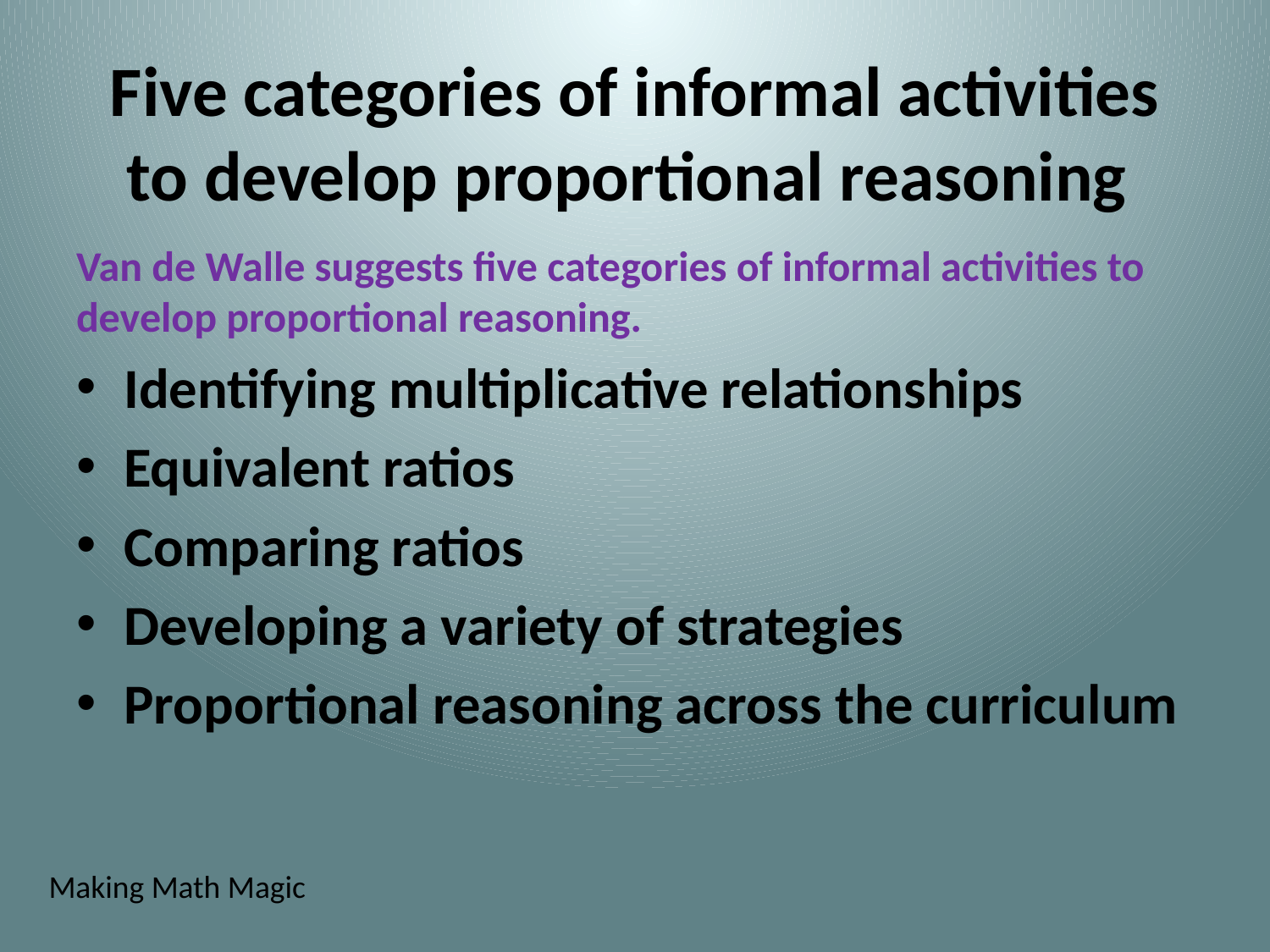

# Five categories of informal activities to develop proportional reasoning
Van de Walle suggests five categories of informal activities to develop proportional reasoning.
Identifying multiplicative relationships
Equivalent ratios
Comparing ratios
Developing a variety of strategies
Proportional reasoning across the curriculum

Making Math Magic